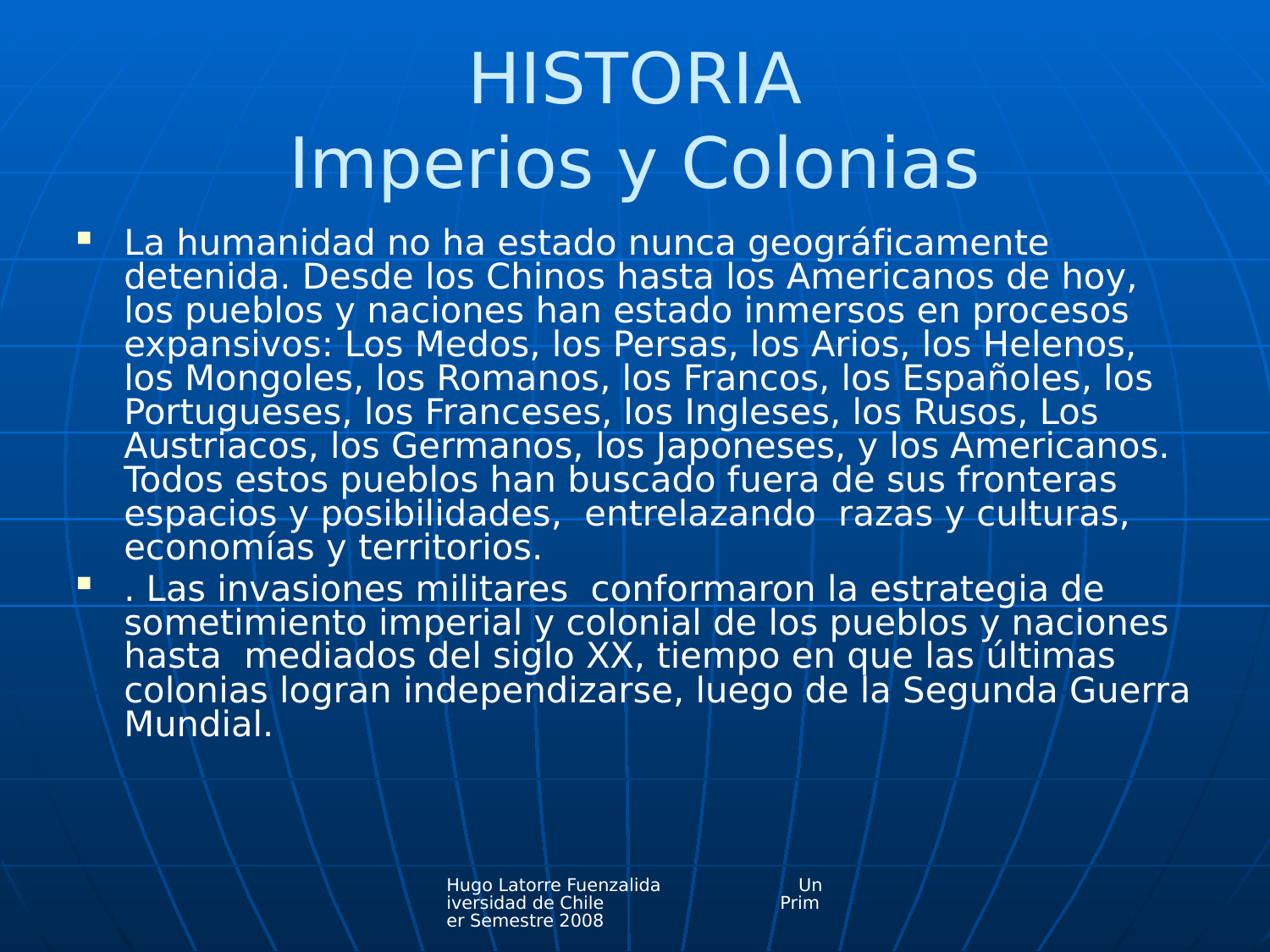

# HISTORIA Imperios y Colonias
La humanidad no ha estado nunca geográficamente detenida. Desde los Chinos hasta los Americanos de hoy, los pueblos y naciones han estado inmersos en procesos expansivos: Los Medos, los Persas, los Arios, los Helenos, los Mongoles, los Romanos, los Francos, los Españoles, los Portugueses, los Franceses, los Ingleses, los Rusos, Los Austriacos, los Germanos, los Japoneses, y los Americanos. Todos estos pueblos han buscado fuera de sus fronteras espacios y posibilidades,  entrelazando  razas y culturas, economías y territorios.
. Las invasiones militares  conformaron la estrategia de sometimiento imperial y colonial de los pueblos y naciones hasta  mediados del siglo XX, tiempo en que las últimas colonias logran independizarse, luego de la Segunda Guerra Mundial.

Hugo Latorre Fuenzalida                         Universidad de Chile                                Primer Semestre 2008